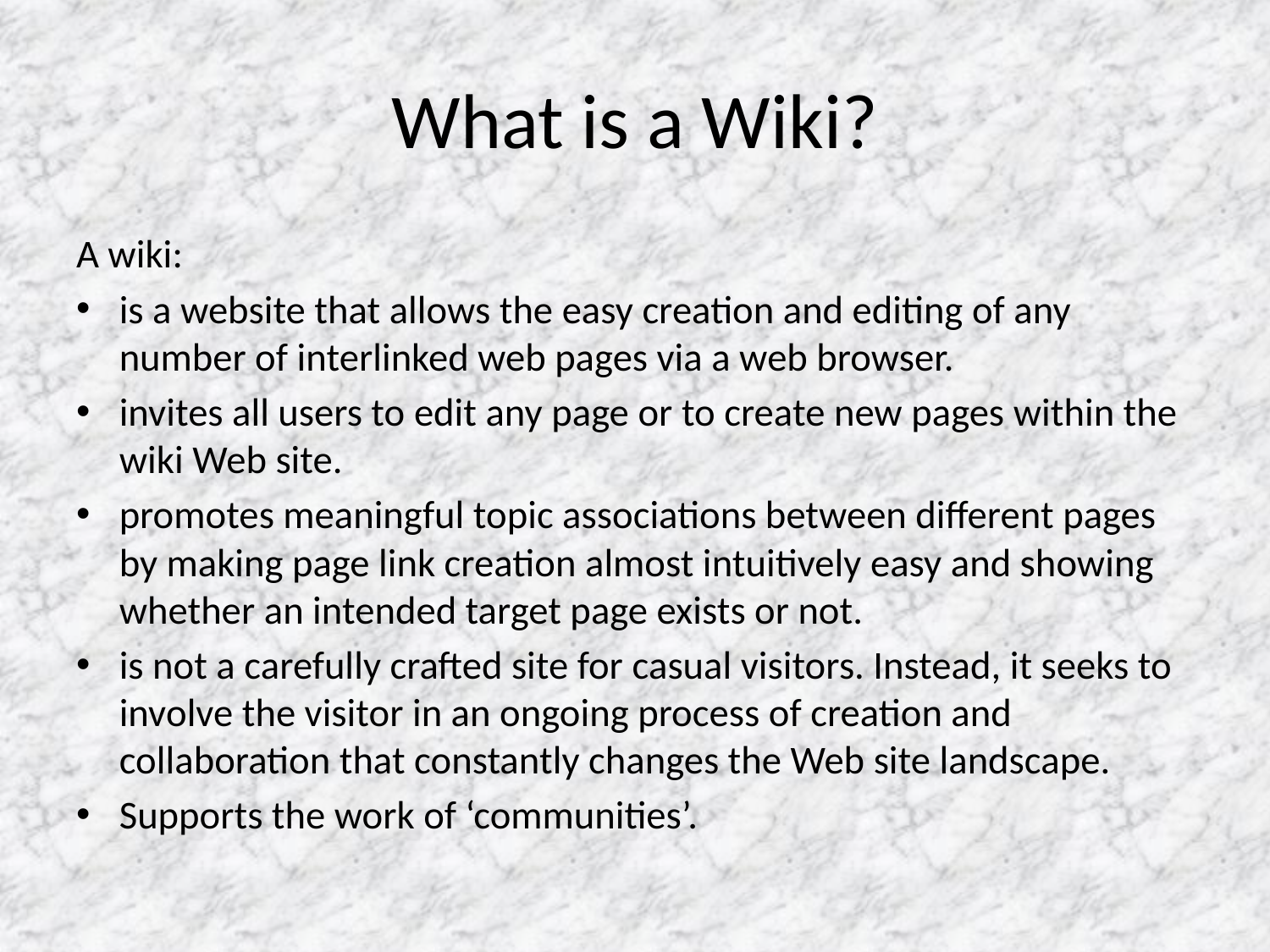

# What is a Wiki?
A wiki:
is a website that allows the easy creation and editing of any number of interlinked web pages via a web browser.
invites all users to edit any page or to create new pages within the wiki Web site.
promotes meaningful topic associations between different pages by making page link creation almost intuitively easy and showing whether an intended target page exists or not.
is not a carefully crafted site for casual visitors. Instead, it seeks to involve the visitor in an ongoing process of creation and collaboration that constantly changes the Web site landscape.
Supports the work of ‘communities’.